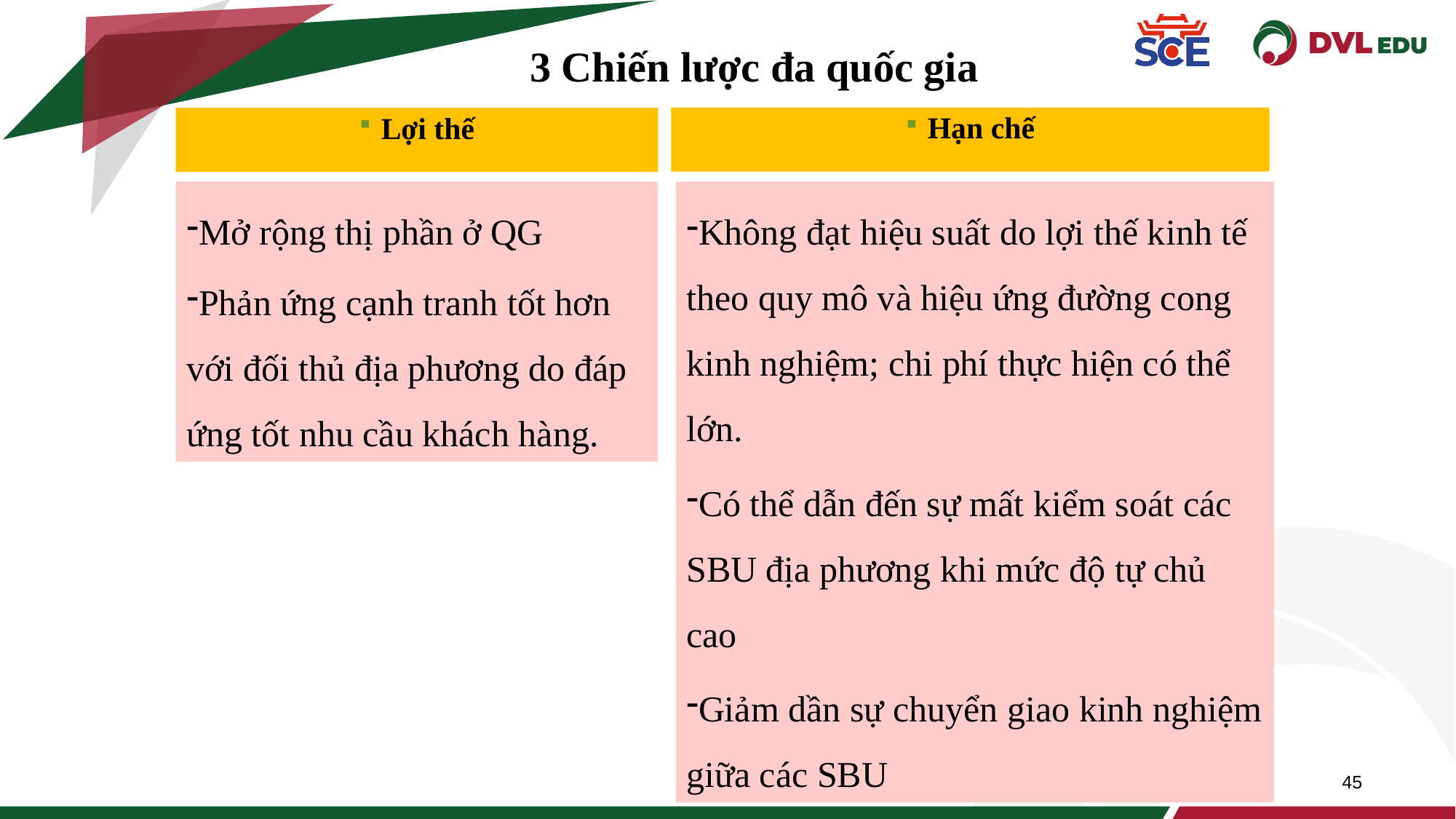

45
3 Chiến lược đa quốc gia
Hạn chế
Lợi thế
Mở rộng thị phần ở QG
Phản ứng cạnh tranh tốt hơn với đối thủ địa phương do đáp ứng tốt nhu cầu khách hàng.
Không đạt hiệu suất do lợi thế kinh tế theo quy mô và hiệu ứng đường cong  kinh nghiệm; chi phí thực hiện có thể lớn.
Có thể dẫn đến sự mất kiểm soát các SBU địa phương khi mức độ tự chủ cao
Giảm dần sự chuyển giao kinh nghiệm giữa các SBU

45